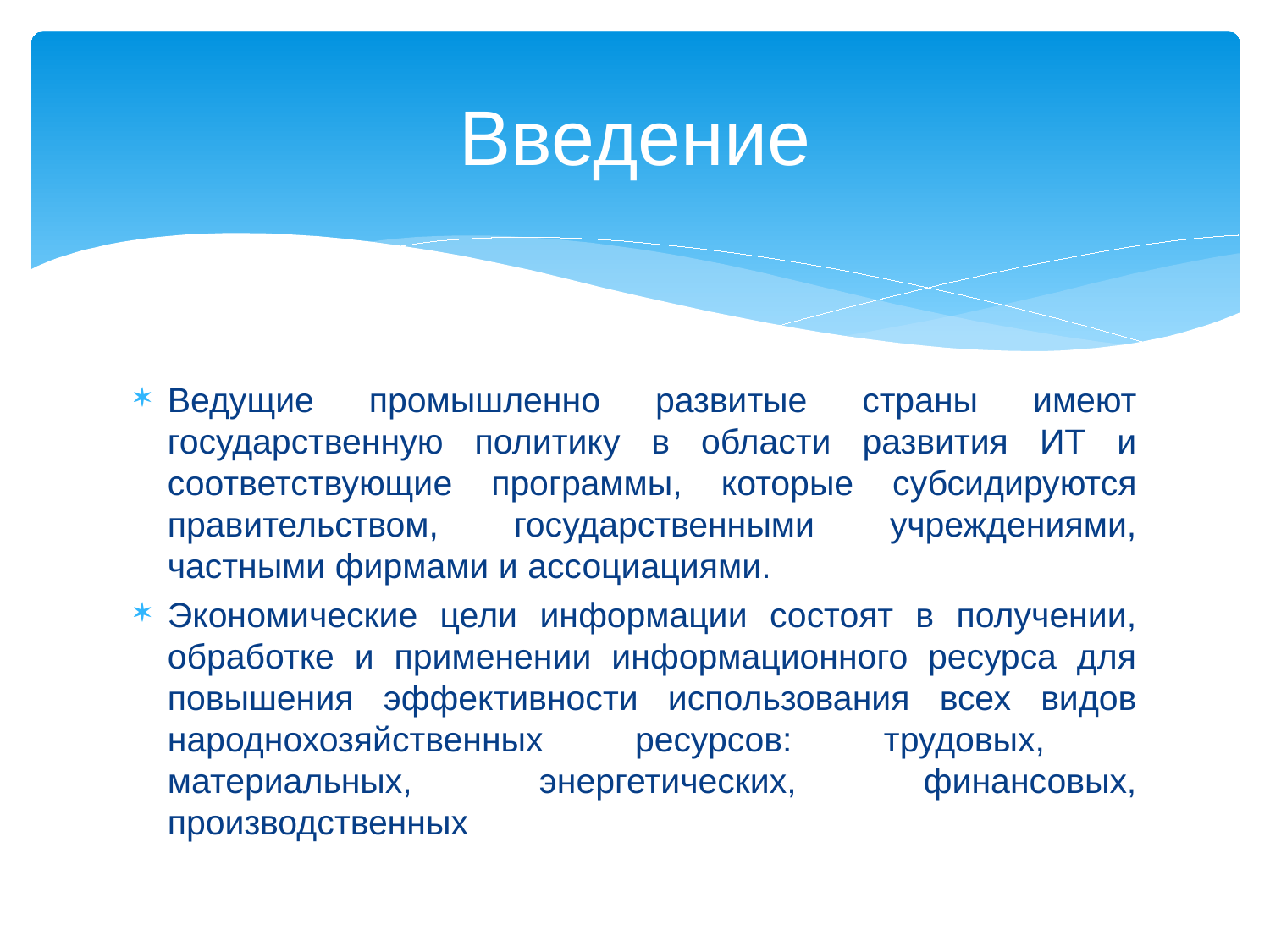

# Введение
Ведущие промышленно развитые страны имеют государственную политику в области развития ИТ и соответствующие программы, которые субсидируются правительством, государственными учреждениями, частными фирмами и ассоциациями.
Экономические цели информации состоят в получении, обработке и применении информационного ресурса для повышения эффективности использования всех видов народнохозяйственных ресурсов: трудовых,  материальных, энергетических, финансовых, производственных